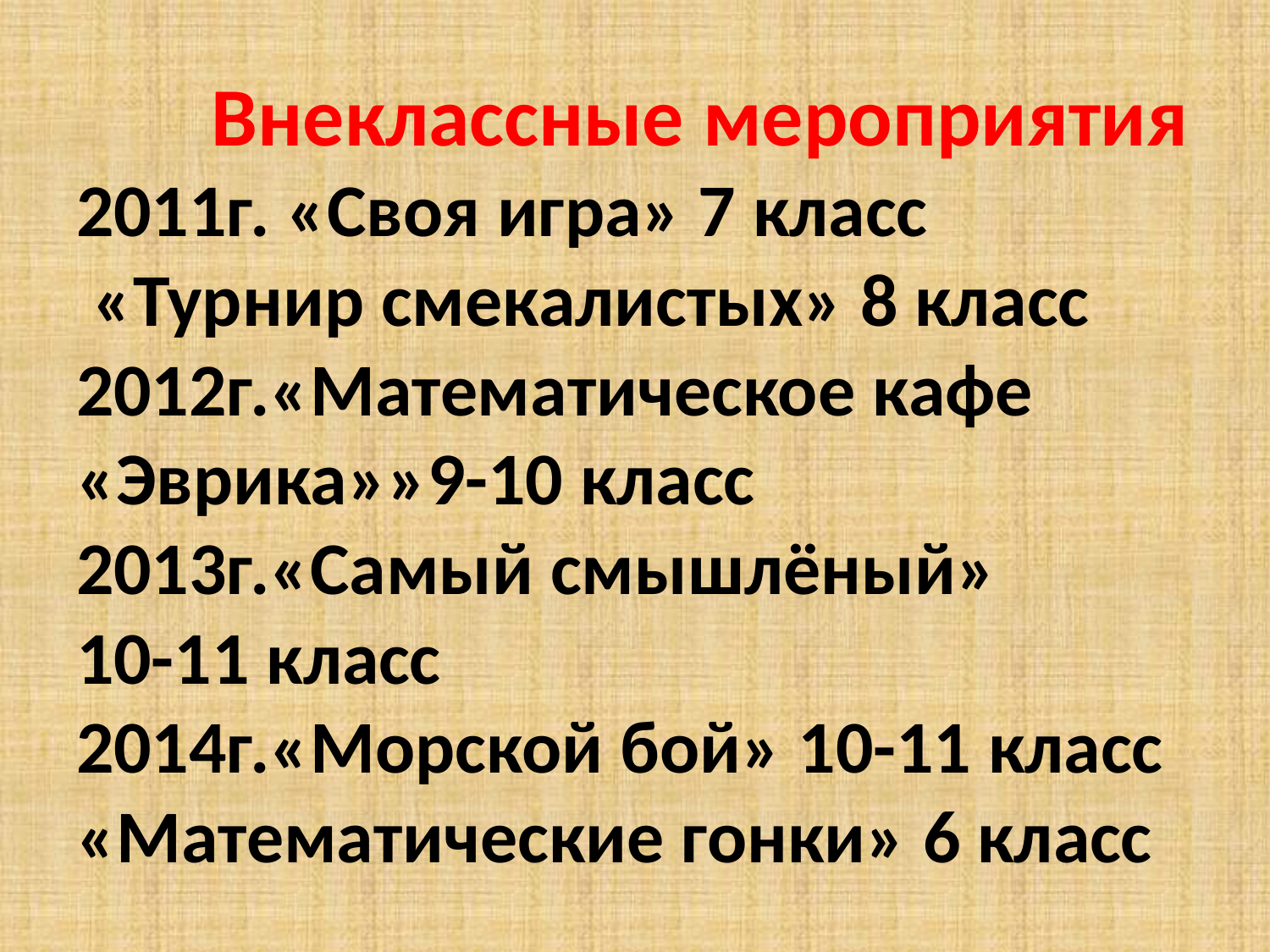

# Внеклассные мероприятия 2011г. «Своя игра» 7 класс «Турнир смекалистых» 8 класс 2012г.«Математическое кафе «Эврика»»9-10 класс 2013г.«Самый смышлёный» 10-11 класс 2014г.«Морской бой» 10-11 класс «Математические гонки» 6 класс